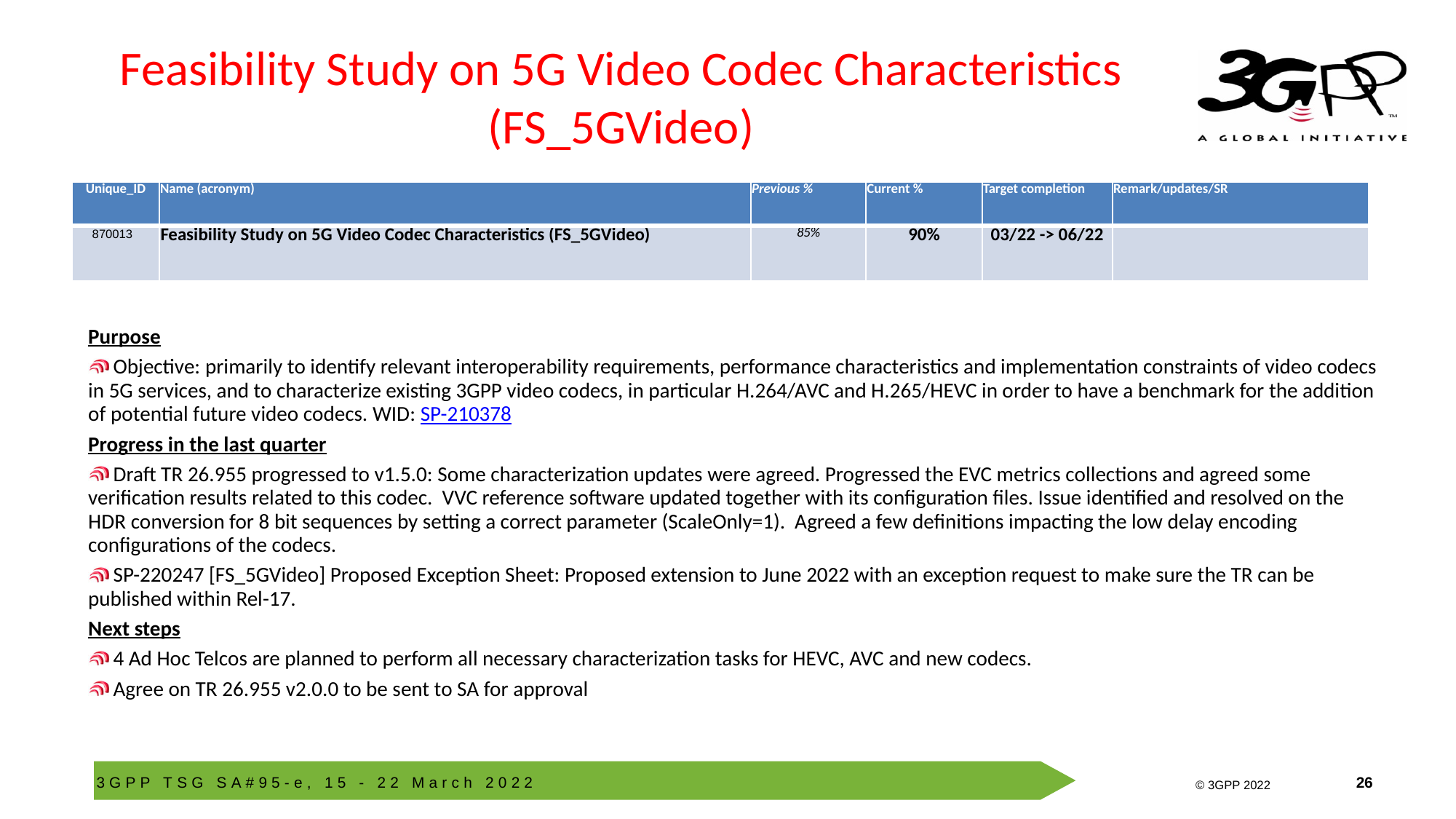

# Feasibility Study on 5G Video Codec Characteristics (FS_5GVideo)
| Unique\_ID | Name (acronym) | Previous % | Current % | Target completion | Remark/updates/SR |
| --- | --- | --- | --- | --- | --- |
| 870013 | Feasibility Study on 5G Video Codec Characteristics (FS\_5GVideo) | 85% | 90% | 03/22 -> 06/22 |  |
Purpose
 Objective: primarily to identify relevant interoperability requirements, performance characteristics and implementation constraints of video codecs in 5G services, and to characterize existing 3GPP video codecs, in particular H.264/AVC and H.265/HEVC in order to have a benchmark for the addition of potential future video codecs. WID: SP-210378
Progress in the last quarter
 Draft TR 26.955 progressed to v1.5.0: Some characterization updates were agreed. Progressed the EVC metrics collections and agreed some verification results related to this codec.  VVC reference software updated together with its configuration files. Issue identified and resolved on the HDR conversion for 8 bit sequences by setting a correct parameter (ScaleOnly=1).  Agreed a few definitions impacting the low delay encoding configurations of the codecs.
 SP-220247 [FS_5GVideo] Proposed Exception Sheet: Proposed extension to June 2022 with an exception request to make sure the TR can be published within Rel-17.
Next steps
 4 Ad Hoc Telcos are planned to perform all necessary characterization tasks for HEVC, AVC and new codecs.
 Agree on TR 26.955 v2.0.0 to be sent to SA for approval